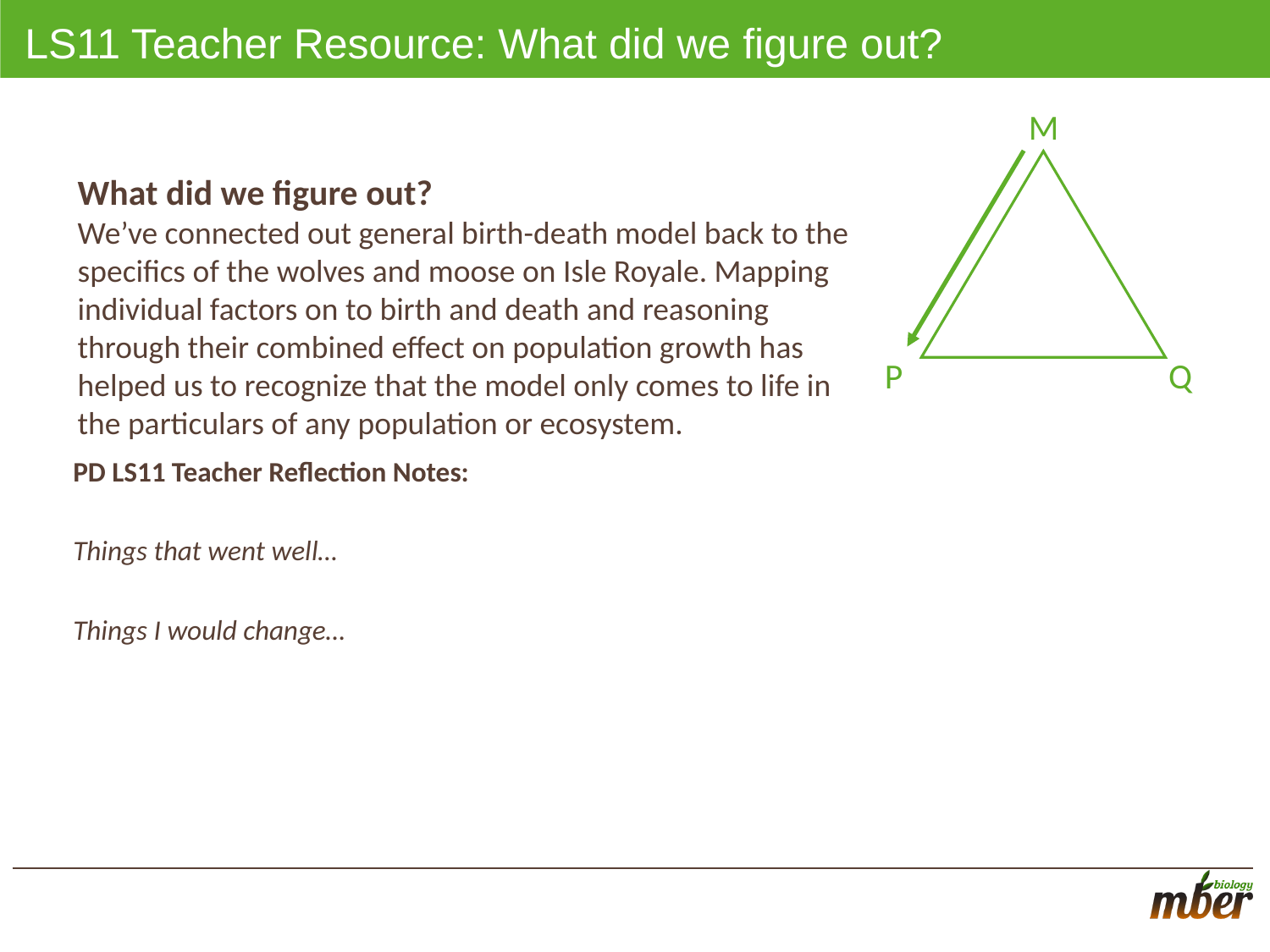

# LS11 Teacher Resource: What did we figure out?
M

Q
P
What did we figure out?
We’ve connected out general birth-death model back to the specifics of the wolves and moose on Isle Royale. Mapping individual factors on to birth and death and reasoning through their combined effect on population growth has helped us to recognize that the model only comes to life in the particulars of any population or ecosystem.
PD LS11 Teacher Reflection Notes:

Things that went well…

Things I would change…